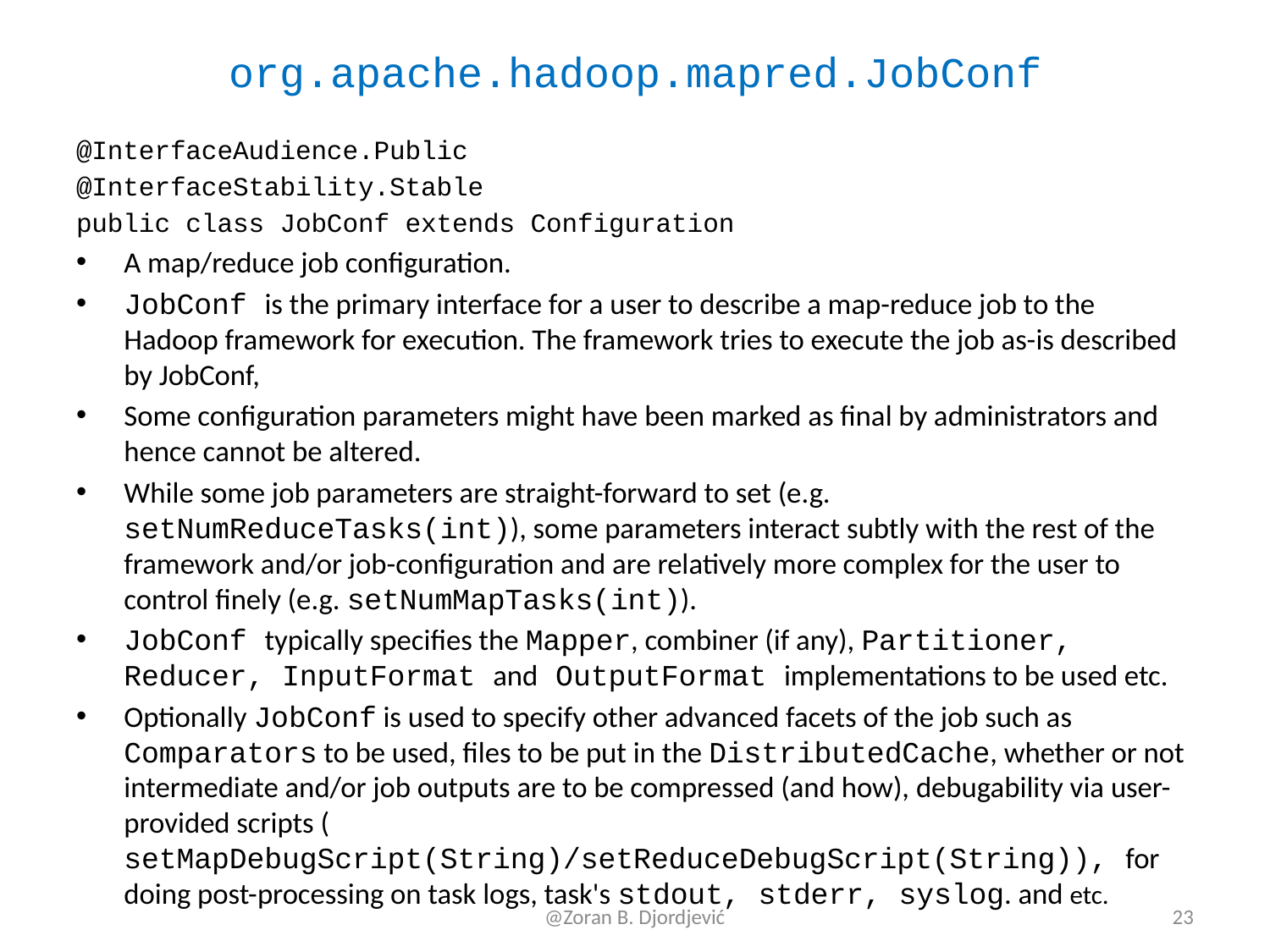

# org.apache.hadoop.mapred.JobConf
@InterfaceAudience.Public
@InterfaceStability.Stable
public class JobConf extends Configuration
A map/reduce job configuration.
JobConf is the primary interface for a user to describe a map-reduce job to the Hadoop framework for execution. The framework tries to execute the job as-is described by JobConf,
Some configuration parameters might have been marked as final by administrators and hence cannot be altered.
While some job parameters are straight-forward to set (e.g. setNumReduceTasks(int)), some parameters interact subtly with the rest of the framework and/or job-configuration and are relatively more complex for the user to control finely (e.g. setNumMapTasks(int)).
JobConf typically specifies the Mapper, combiner (if any), Partitioner, Reducer, InputFormat and OutputFormat implementations to be used etc.
Optionally JobConf is used to specify other advanced facets of the job such as Comparators to be used, files to be put in the DistributedCache, whether or not intermediate and/or job outputs are to be compressed (and how), debugability via user-provided scripts ( setMapDebugScript(String)/setReduceDebugScript(String)), for doing post-processing on task logs, task's stdout, stderr, syslog. and etc.
@Zoran B. Djordjević
23